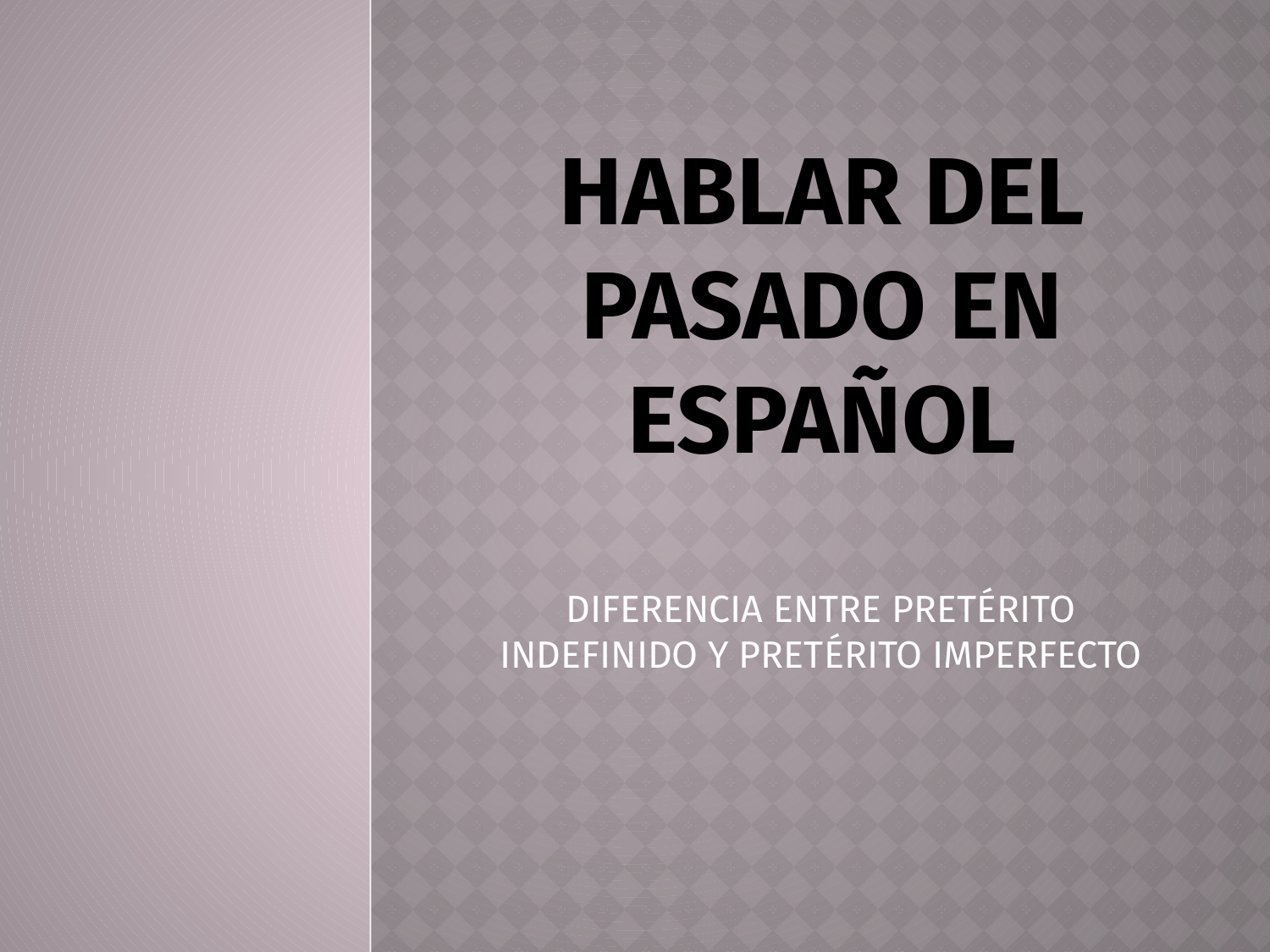

# HABLAR DEL PASADO EN ESPAÑOL

DIFERENCIA ENTRE PRETÉRITO INDEFINIDO Y PRETÉRITO IMPERFECTO